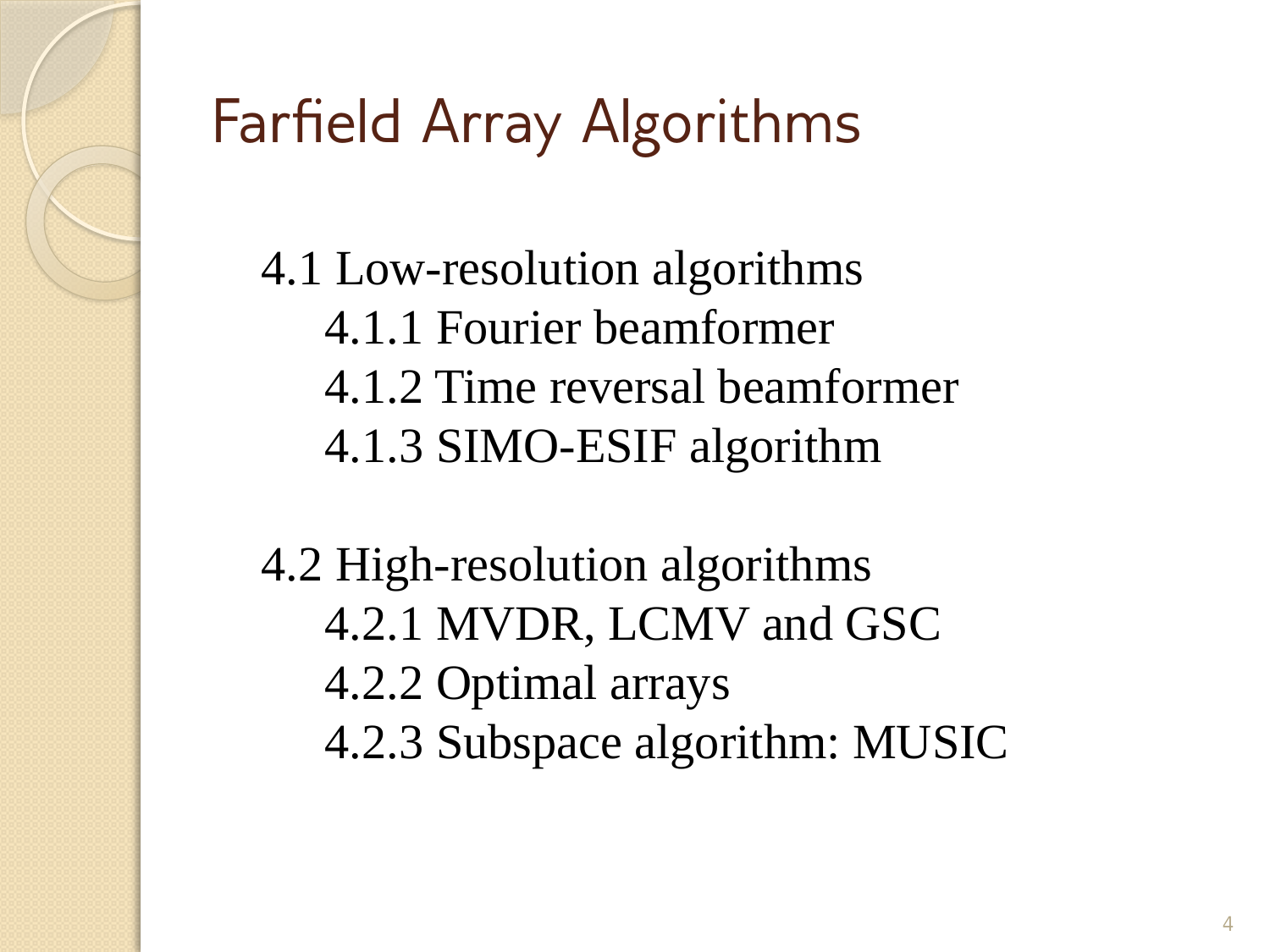

# Farfield Array Algorithms
4.1 Low-resolution algorithms
4.1.1 Fourier beamformer
4.1.2 Time reversal beamformer
4.1.3 SIMO-ESIF algorithm

4.2 High-resolution algorithms
4.2.1 MVDR, LCMV and GSC
4.2.2 Optimal arrays
4.2.3 Subspace algorithm: MUSIC
4